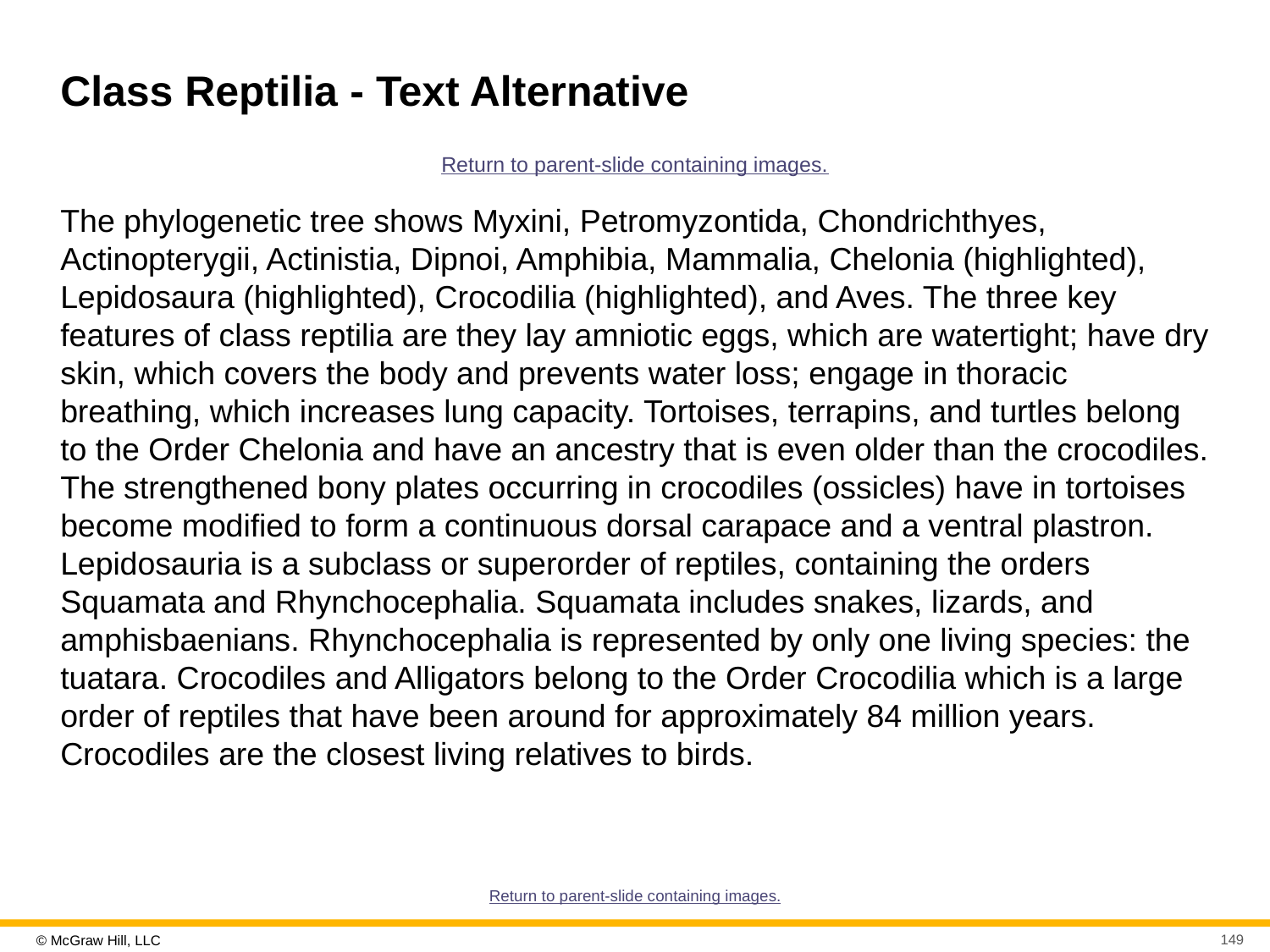

# Class Reptilia - Text Alternative
Return to parent-slide containing images.
The phylogenetic tree shows Myxini, Petromyzontida, Chondrichthyes, Actinopterygii, Actinistia, Dipnoi, Amphibia, Mammalia, Chelonia (highlighted), Lepidosaura (highlighted), Crocodilia (highlighted), and Aves. The three key features of class reptilia are they lay amniotic eggs, which are watertight; have dry skin, which covers the body and prevents water loss; engage in thoracic breathing, which increases lung capacity. Tortoises, terrapins, and turtles belong to the Order Chelonia and have an ancestry that is even older than the crocodiles. The strengthened bony plates occurring in crocodiles (ossicles) have in tortoises become modified to form a continuous dorsal carapace and a ventral plastron. Lepidosauria is a subclass or superorder of reptiles, containing the orders Squamata and Rhynchocephalia. Squamata includes snakes, lizards, and amphisbaenians. Rhynchocephalia is represented by only one living species: the tuatara. Crocodiles and Alligators belong to the Order Crocodilia which is a large order of reptiles that have been around for approximately 84 million years. Crocodiles are the closest living relatives to birds.
Return to parent-slide containing images.
149